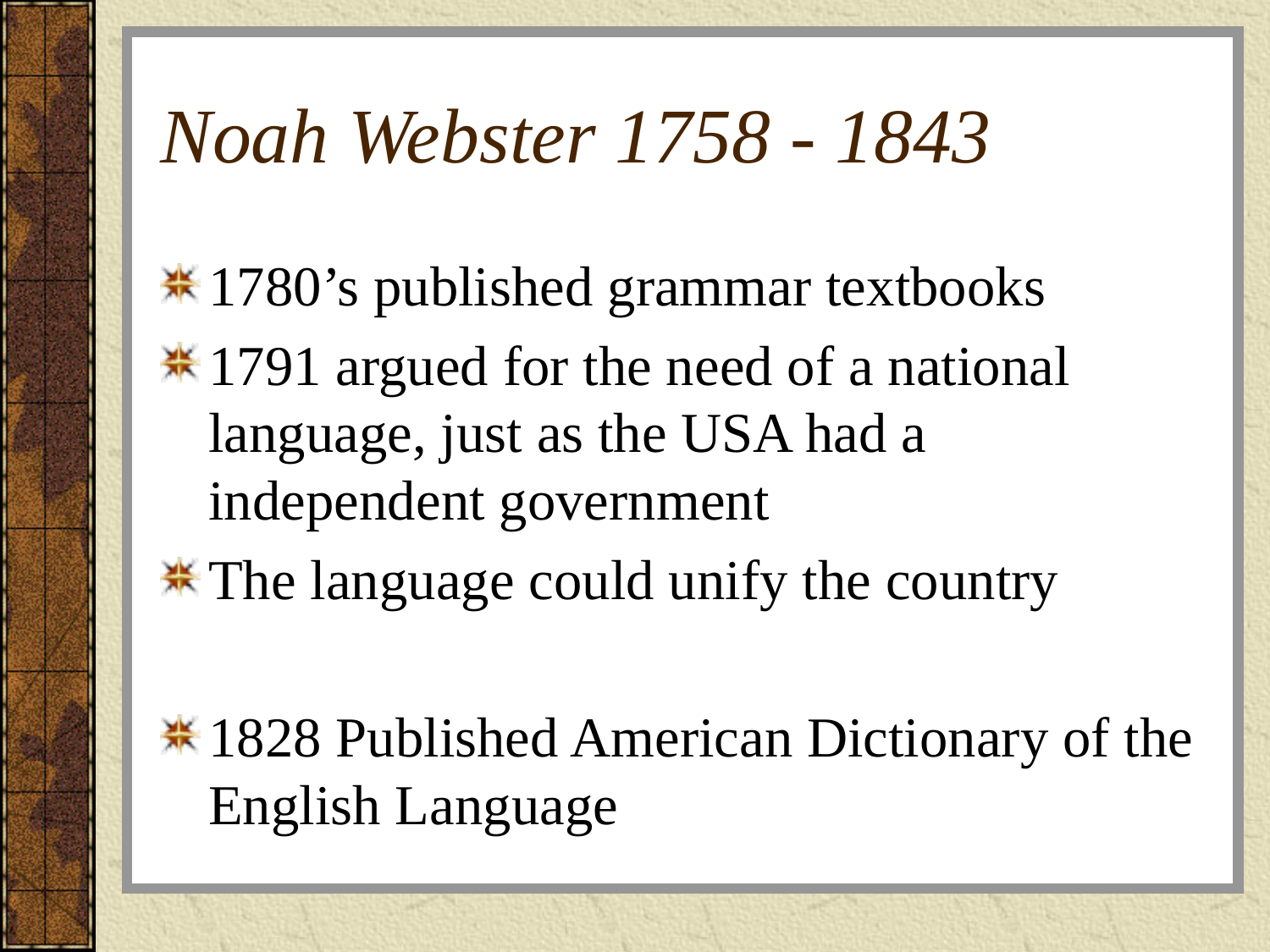

# Noah Webster 1758 - 1843
1780’s published grammar textbooks
1791 argued for the need of a national language, just as the USA had a independent government
The language could unify the country

1828 Published American Dictionary of the English Language